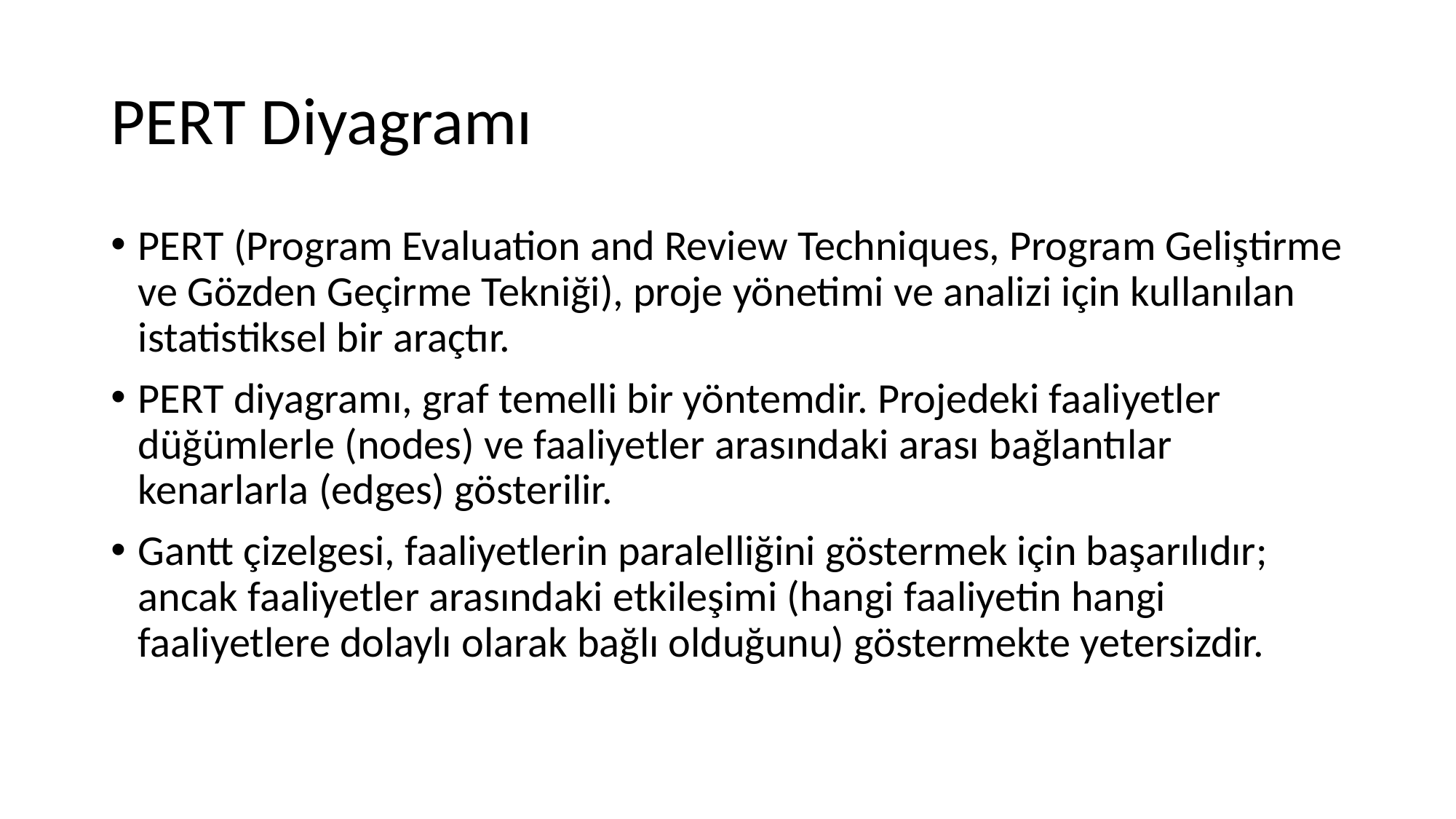

# PERT Diyagramı
PERT (Program Evaluation and Review Techniques, Program Geliştirme ve Gözden Geçirme Tekniği), proje yönetimi ve analizi için kullanılan istatistiksel bir araçtır.
PERT diyagramı, graf temelli bir yöntemdir. Projedeki faaliyetler düğümlerle (nodes) ve faaliyetler arasındaki arası bağlantılar kenarlarla (edges) gösterilir.
Gantt çizelgesi, faaliyetlerin paralelliğini göstermek için başarılıdır; ancak faaliyetler arasındaki etkileşimi (hangi faaliyetin hangi faaliyetlere dolaylı olarak bağlı olduğunu) göstermekte yetersizdir.